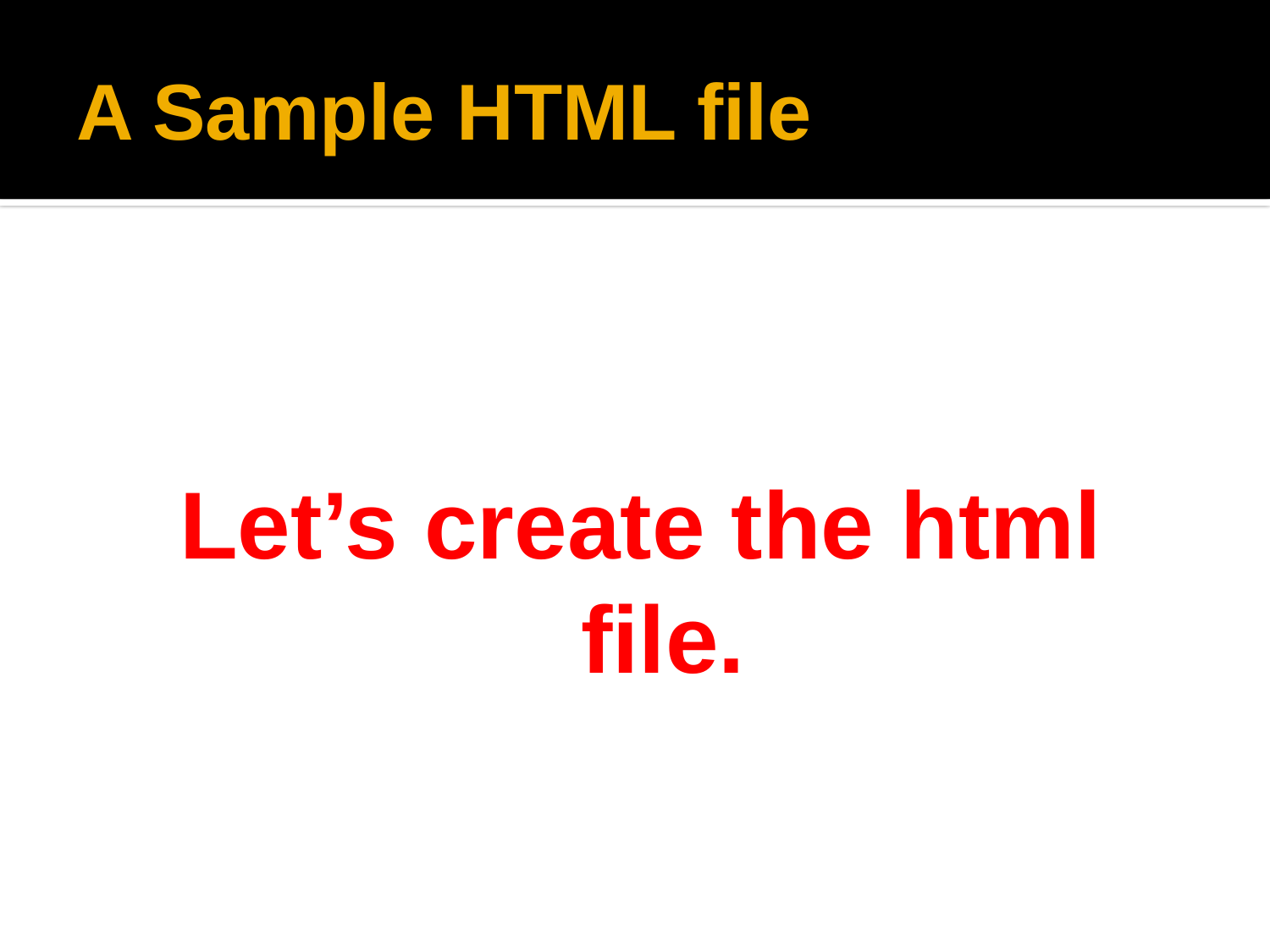

# A Sample HTML file

Let’s create the html file.